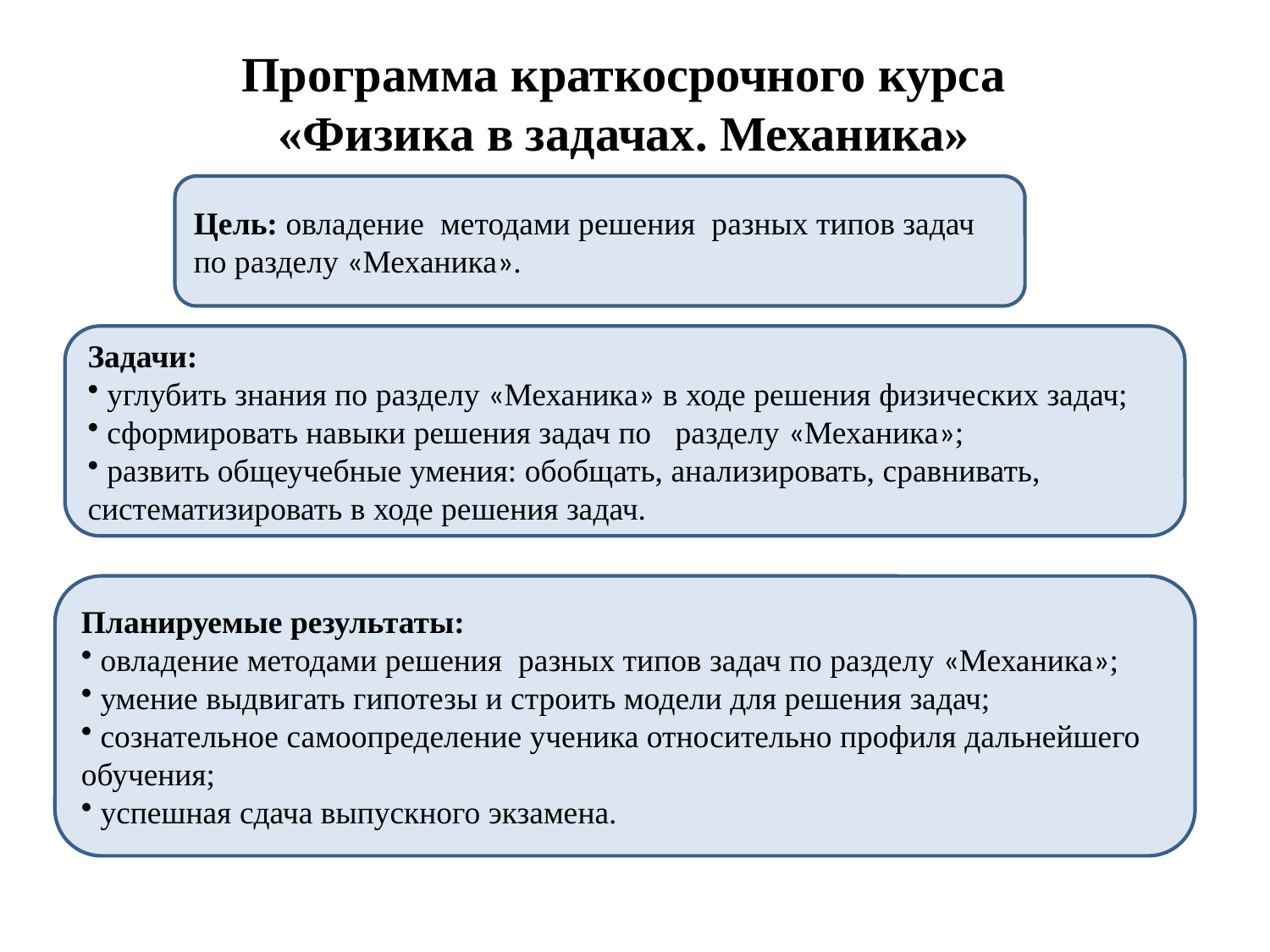

Программа краткосрочного курса
«Физика в задачах. Механика»
Цель: овладение  методами решения  разных типов задач по разделу «Механика».
Задачи:
 углубить знания по разделу «Механика» в ходе решения физических задач;
 сформировать навыки решения задач по   разделу «Механика»;
 развить общеучебные умения: обобщать, анализировать, сравнивать, систематизировать в ходе решения задач.

Планируемые результаты:
 овладение методами решения  разных типов задач по разделу «Механика»;
 умение выдвигать гипотезы и строить модели для решения задач;
 сознательное самоопределение ученика относительно профиля дальнейшего обучения;
 успешная сдача выпускного экзамена.